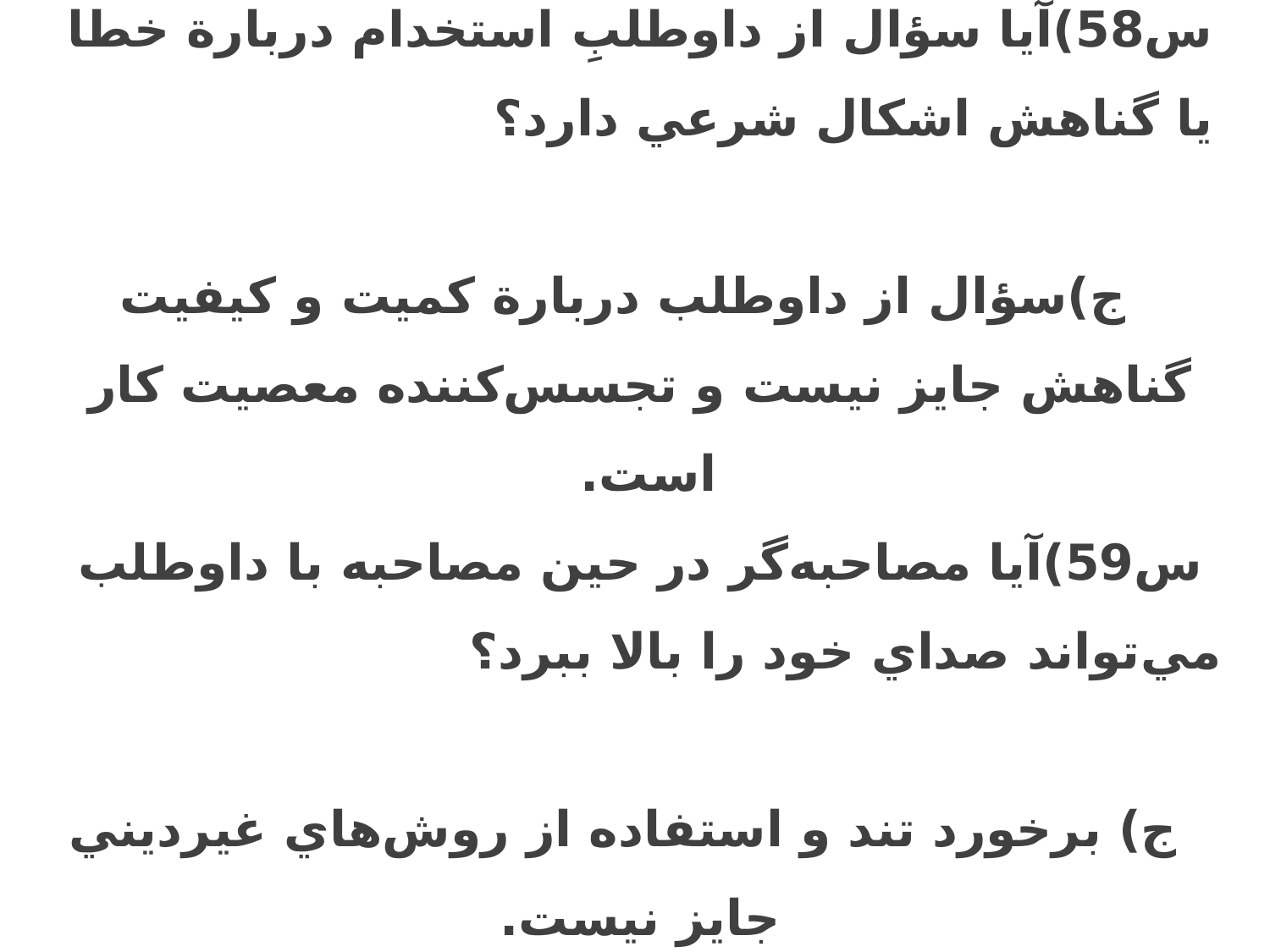

س58)آيا سؤال از داوطلبِ استخدام دربارة خطا يا گناهش اشكال شرعي دارد؟
  ج)سؤال از داوطلب دربارة كميت و كيفيت گناهش جايز نيست و تجسس‌كننده معصيت كار است.
س59)آيا مصاحبه‌گر در حين مصاحبه با داوطلب مي‌تواند صداي خود را بالا ببرد؟
  ج) برخورد تند و استفاده از روش‌هاي غيرديني جايز نيست.